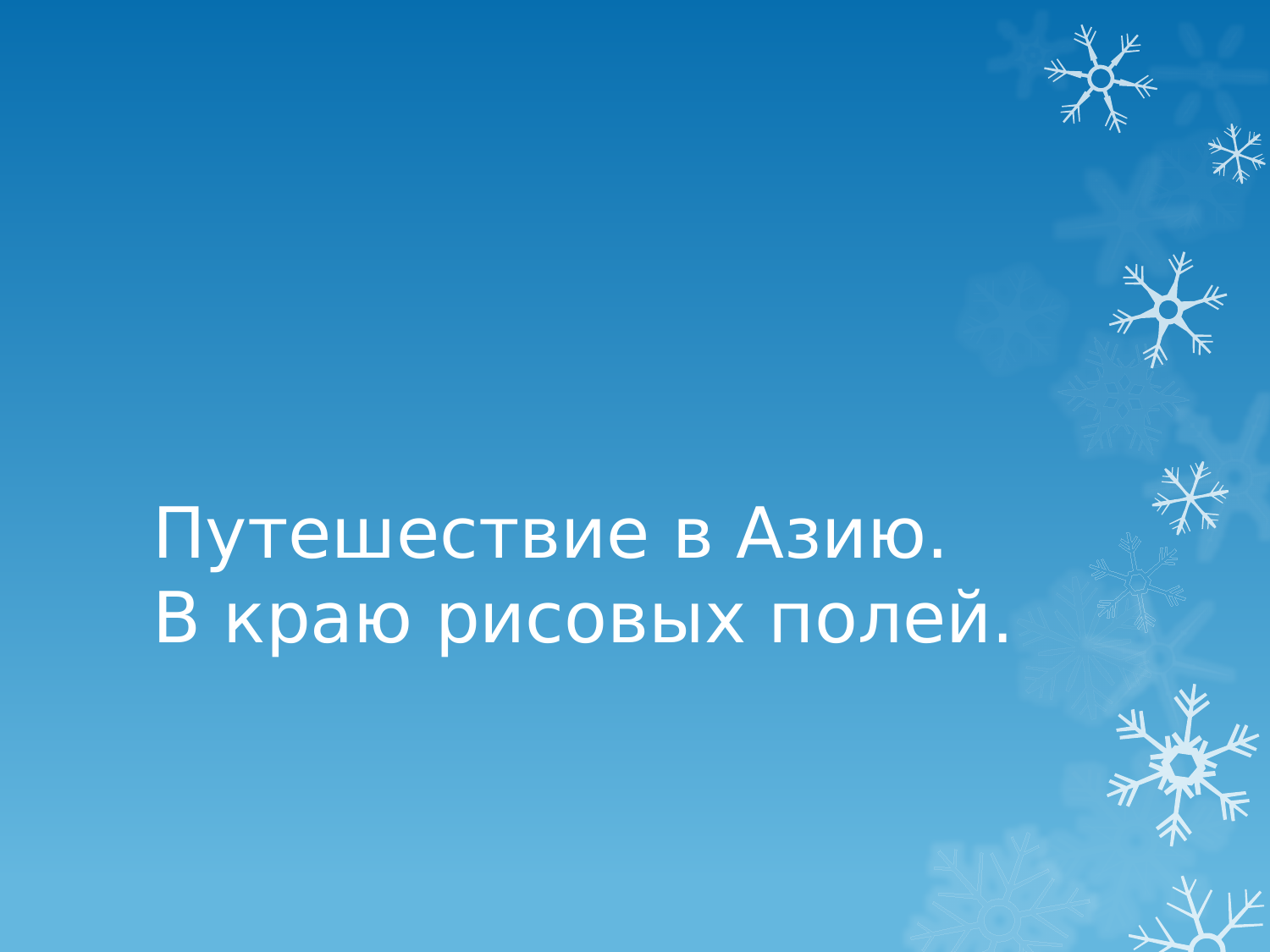

# Путешествие в Азию. В краю рисовых полей.